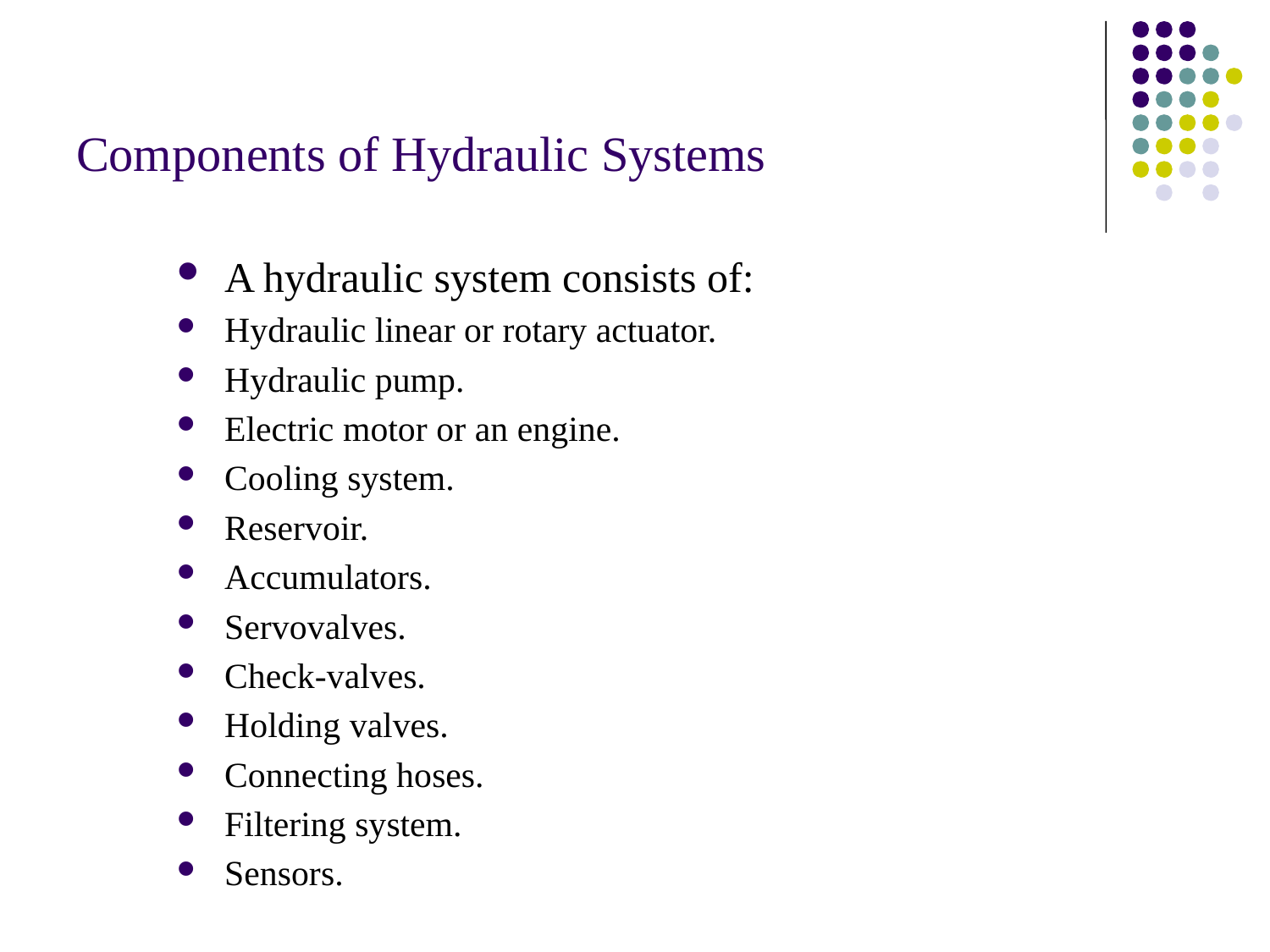

# Components of Hydraulic Systems
A hydraulic system consists of:
Hydraulic linear or rotary actuator.
Hydraulic pump.
Electric motor or an engine.
Cooling system.
Reservoir.
Accumulators.
Servovalves.
Check-valves.
Holding valves.
Connecting hoses.
Filtering system.
Sensors.